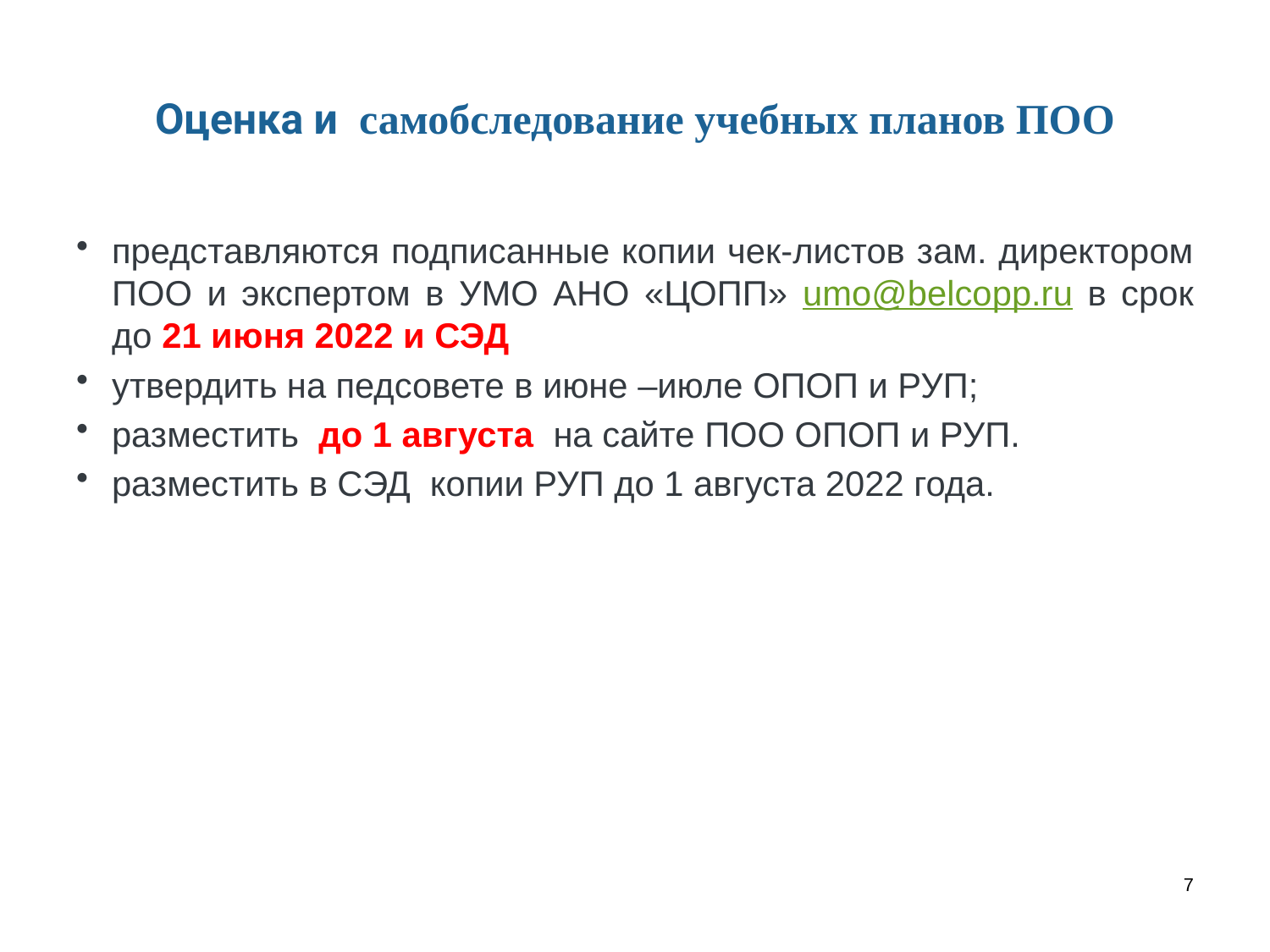

# Оценка и  самобследование учебных планов ПОО
представляются подписанные копии чек-листов зам. директором ПОО и экспертом в УМО АНО «ЦОПП» umo@belcopp.ru в срок до 21 июня 2022 и СЭД
утвердить на педсовете в июне –июле ОПОП и РУП;
разместить  до 1 августа  на сайте ПОО ОПОП и РУП.
разместить в СЭД  копии РУП до 1 августа 2022 года.

7